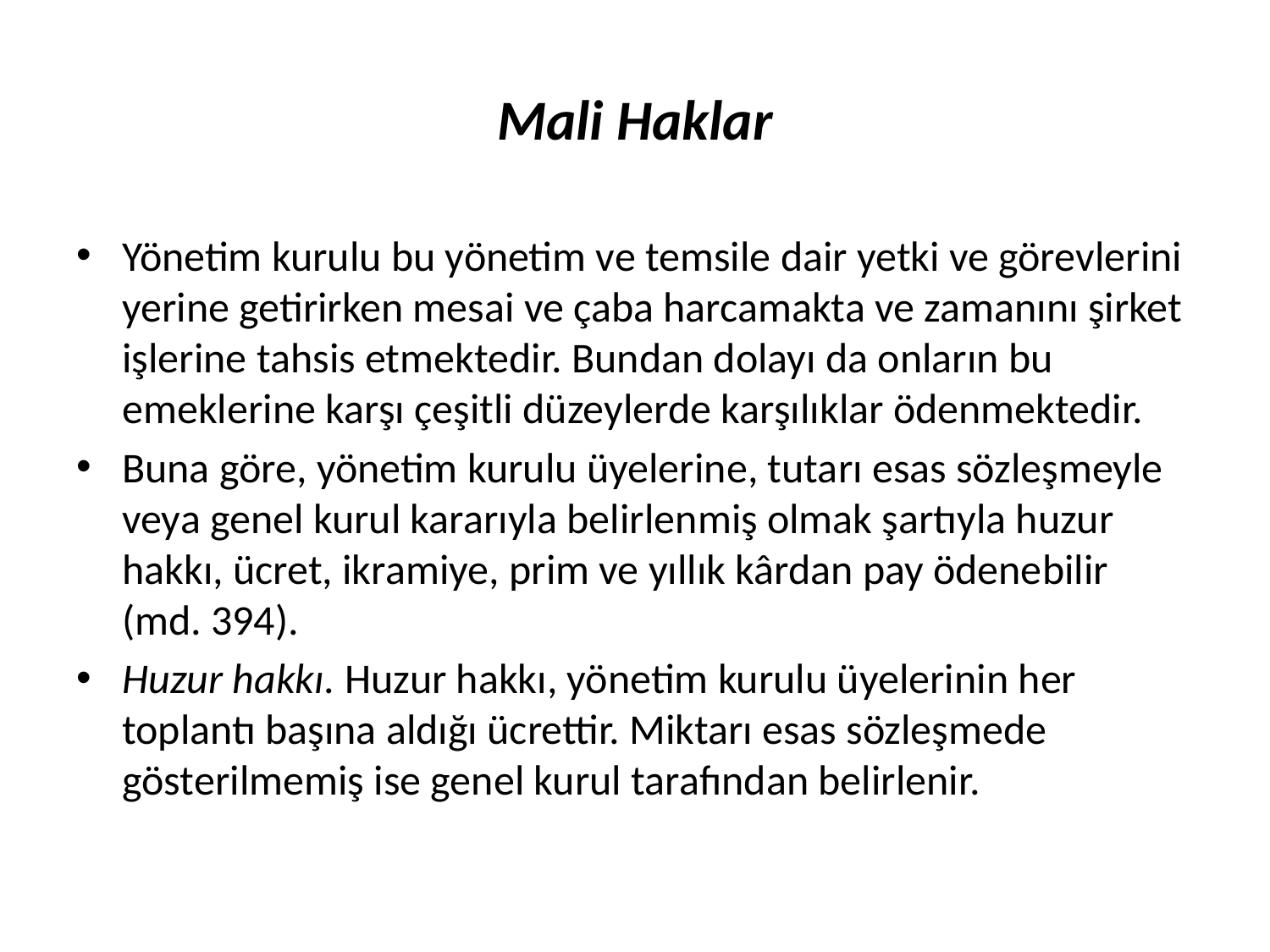

# Mali Haklar
Yönetim kurulu bu yönetim ve temsile dair yetki ve görevlerini yerine getirirken mesai ve çaba harcamakta ve zamanını şirket işlerine tahsis etmektedir. Bundan dolayı da onların bu emeklerine karşı çeşitli düzeylerde karşılıklar ödenmektedir.
Buna göre, yönetim kurulu üyelerine, tutarı esas sözleşmeyle veya genel kurul kararıyla belirlenmiş olmak şartıyla huzur hakkı, ücret, ikramiye, prim ve yıllık kârdan pay ödenebilir (md. 394).
Huzur hakkı. Huzur hakkı, yönetim kurulu üyelerinin her toplantı başına aldığı ücrettir. Miktarı esas sözleşmede gösterilmemiş ise genel kurul tarafından belirlenir.